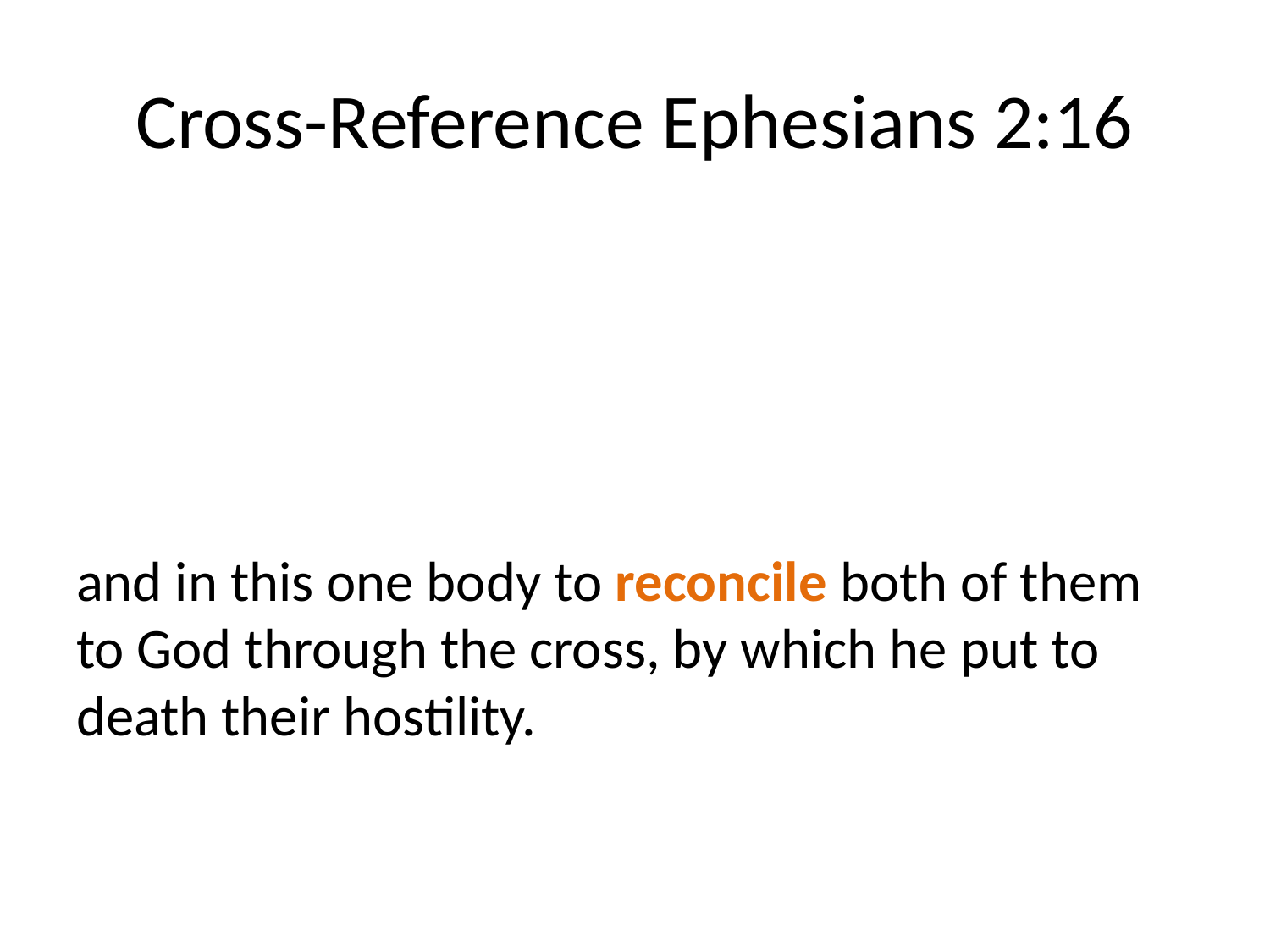

# Cross-Reference Ephesians 2:16

and in this one body to reconcile both of them to God through the cross, by which he put to death their hostility.